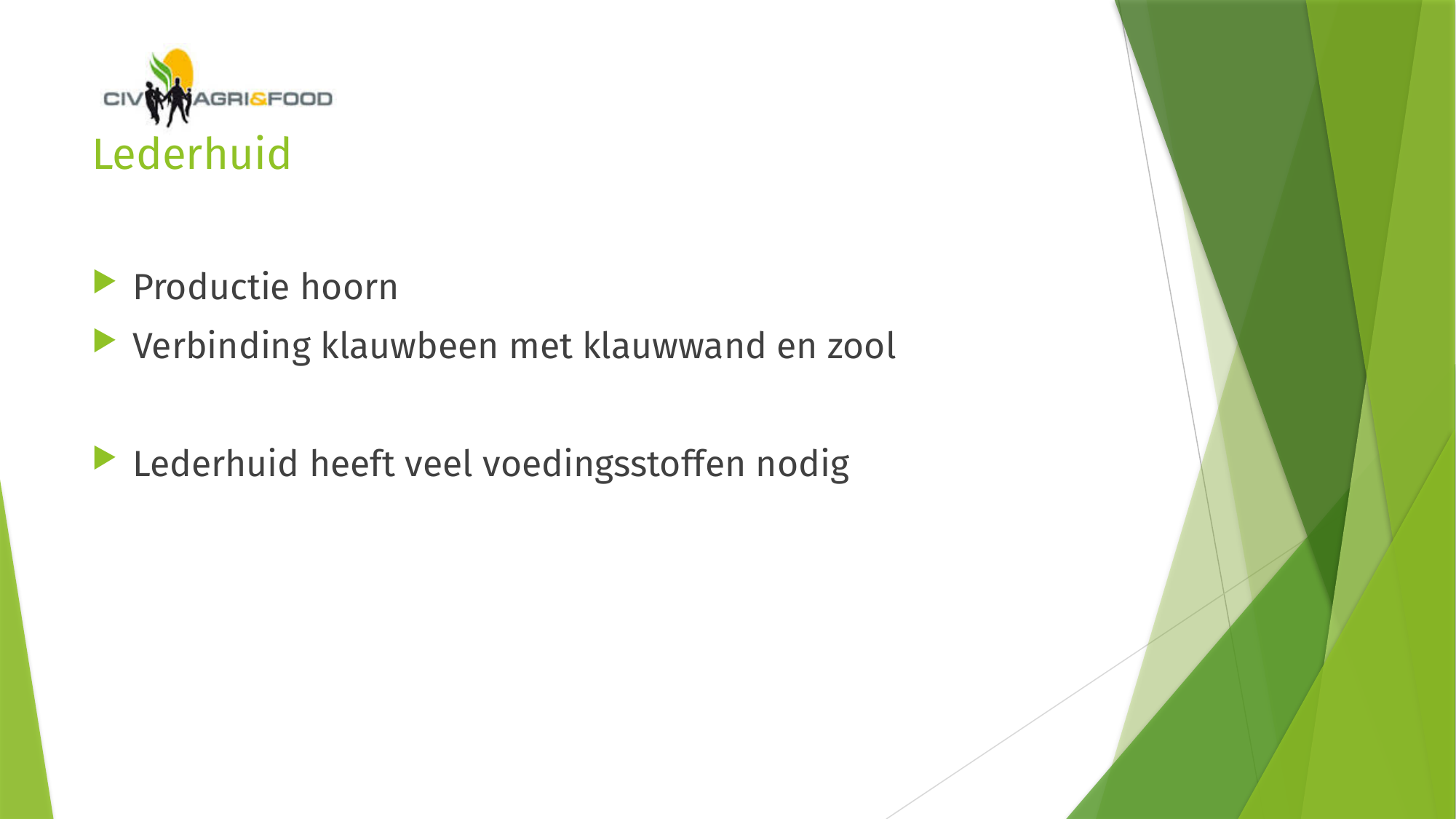

# Lederhuid
Productie hoorn
Verbinding klauwbeen met klauwwand en zool

Lederhuid heeft veel voedingsstoffen nodig